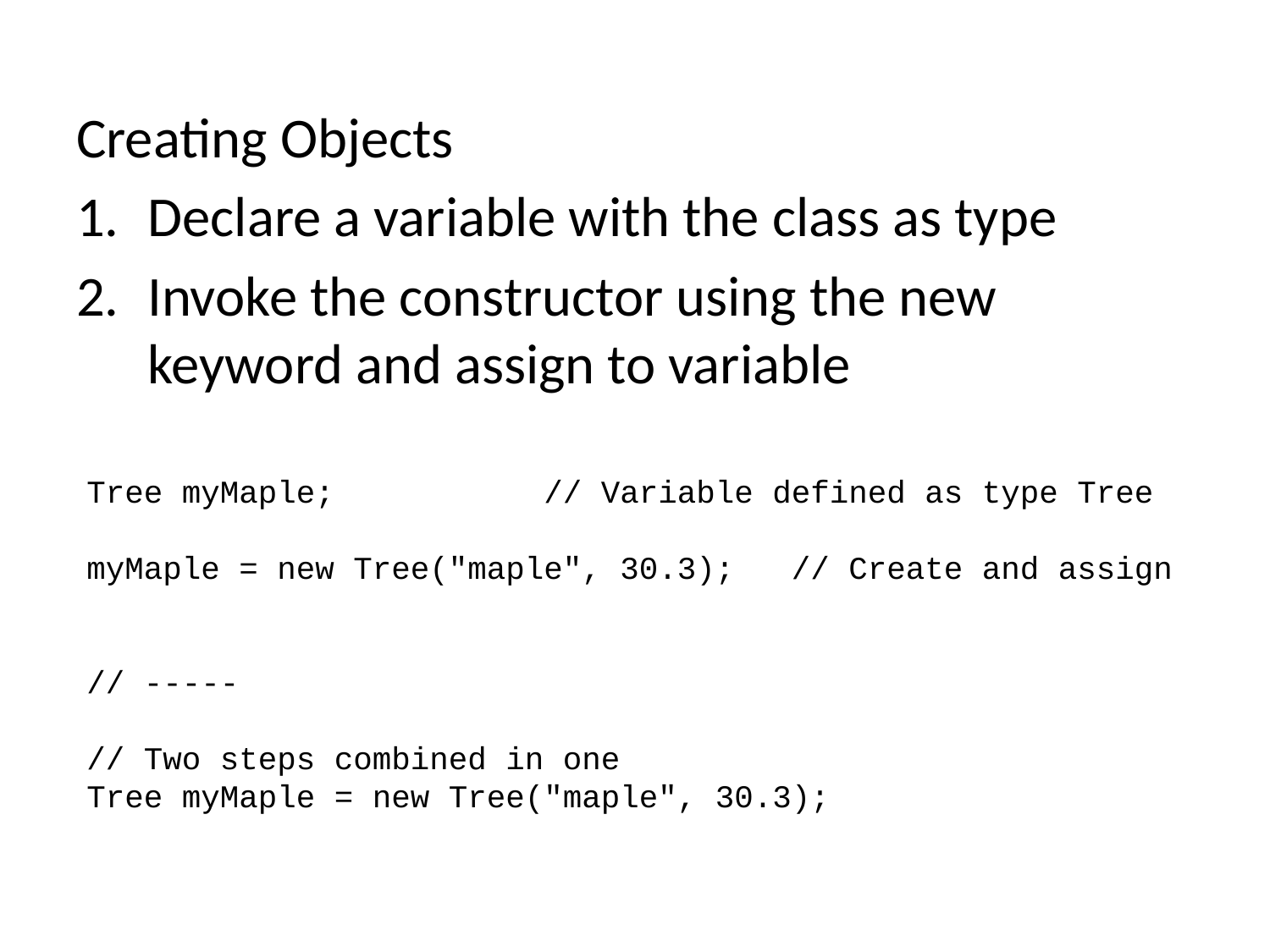

Creating Objects
Declare a variable with the class as type
Invoke the constructor using the new keyword and assign to variable
Tree myMaple;           // Variable defined as type Tree

myMaple = new Tree("maple", 30.3);   // Create and assign

// -----

// Two steps combined in one
Tree myMaple = new Tree("maple", 30.3);